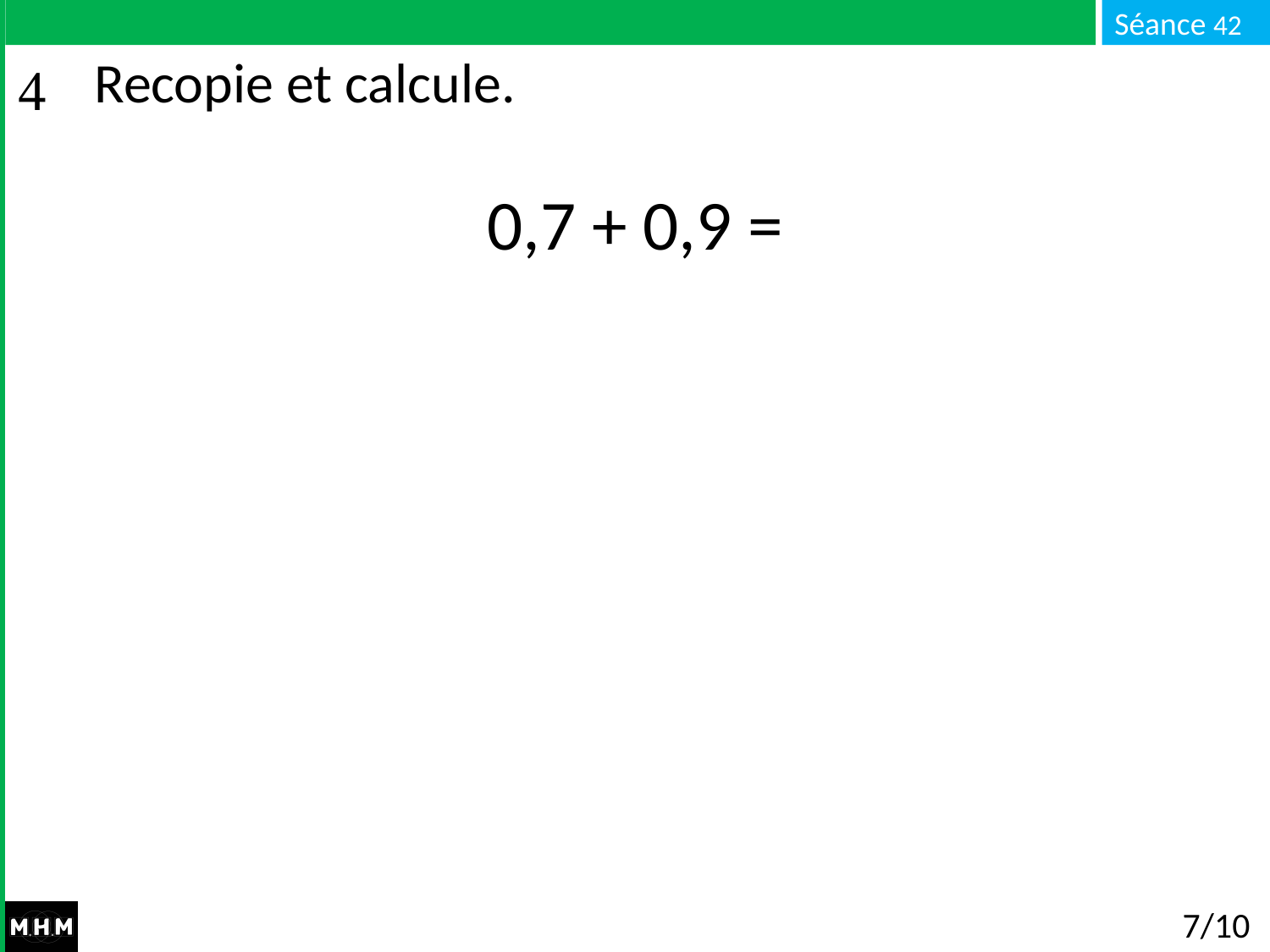

# Recopie et calcule.
0,7 + 0,9 =
7/10